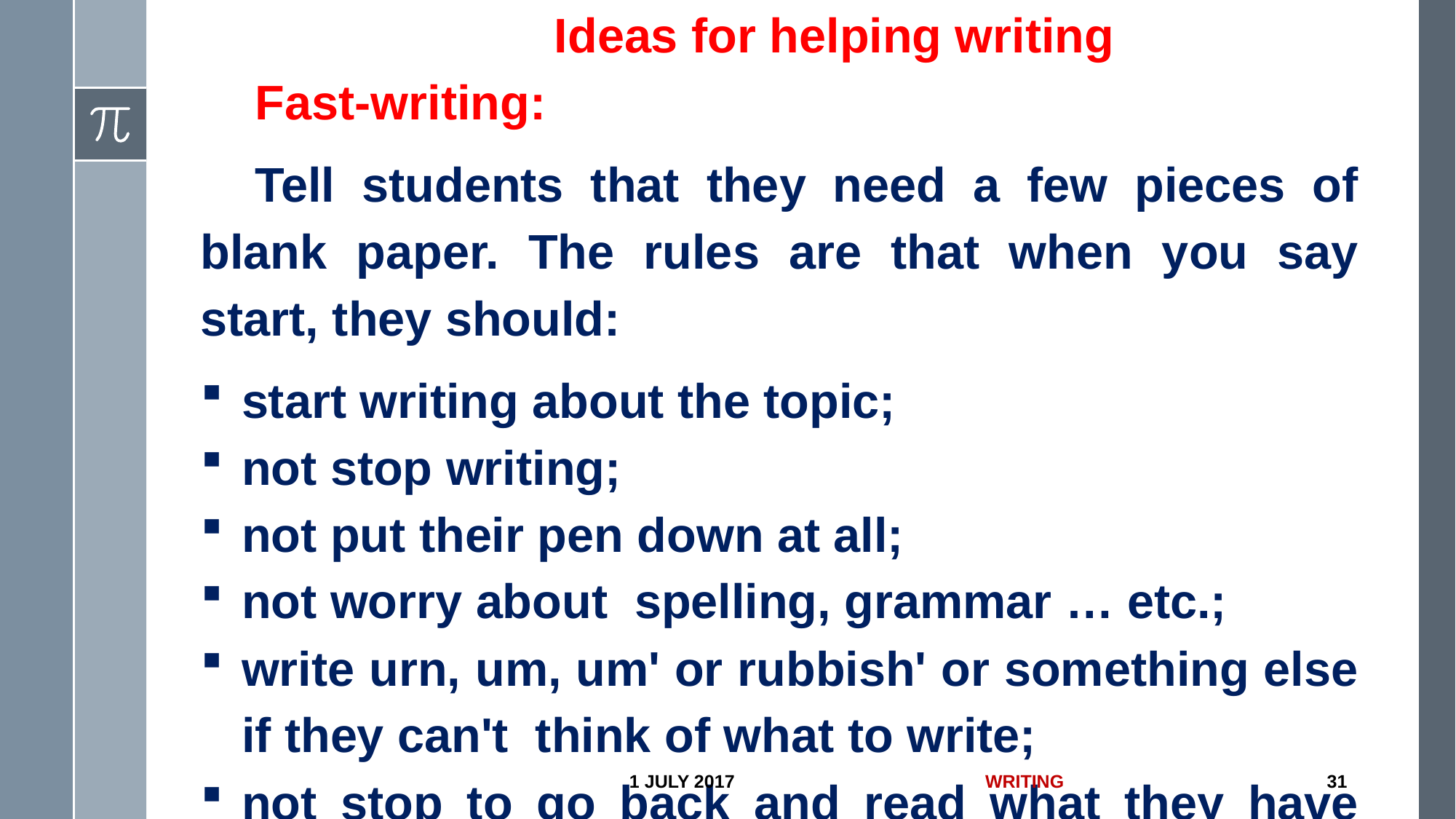

Ideas for helping writing
Fast-writing:
Tell students that they need a few pieces of blank paper. The rules are that when you say start, they should:
start writing about the topic;
not stop writing;
not put their pen down at all;
not worry about  spelling, grammar … etc.;
write urn, um, um' or rubbish' or something else if they can't  think of what to write;
not stop to go back and read what they have written;
1 July 2017
Writing
31